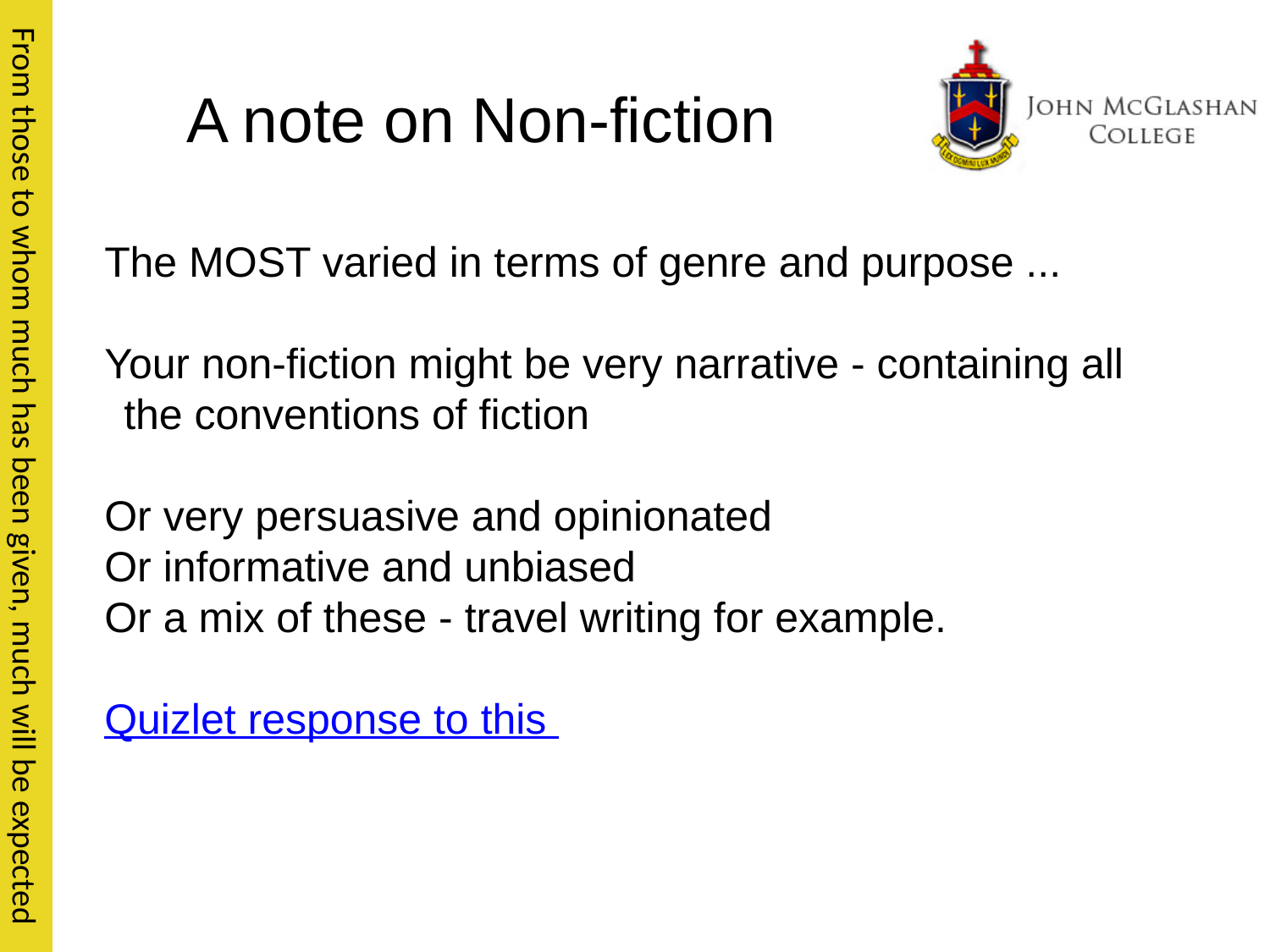

# A note on Non-fiction
The MOST varied in terms of genre and purpose ...

Your non-fiction might be very narrative - containing all the conventions of fiction

Or very persuasive and opinionated
Or informative and unbiased
Or a mix of these - travel writing for example.

Quizlet response to this